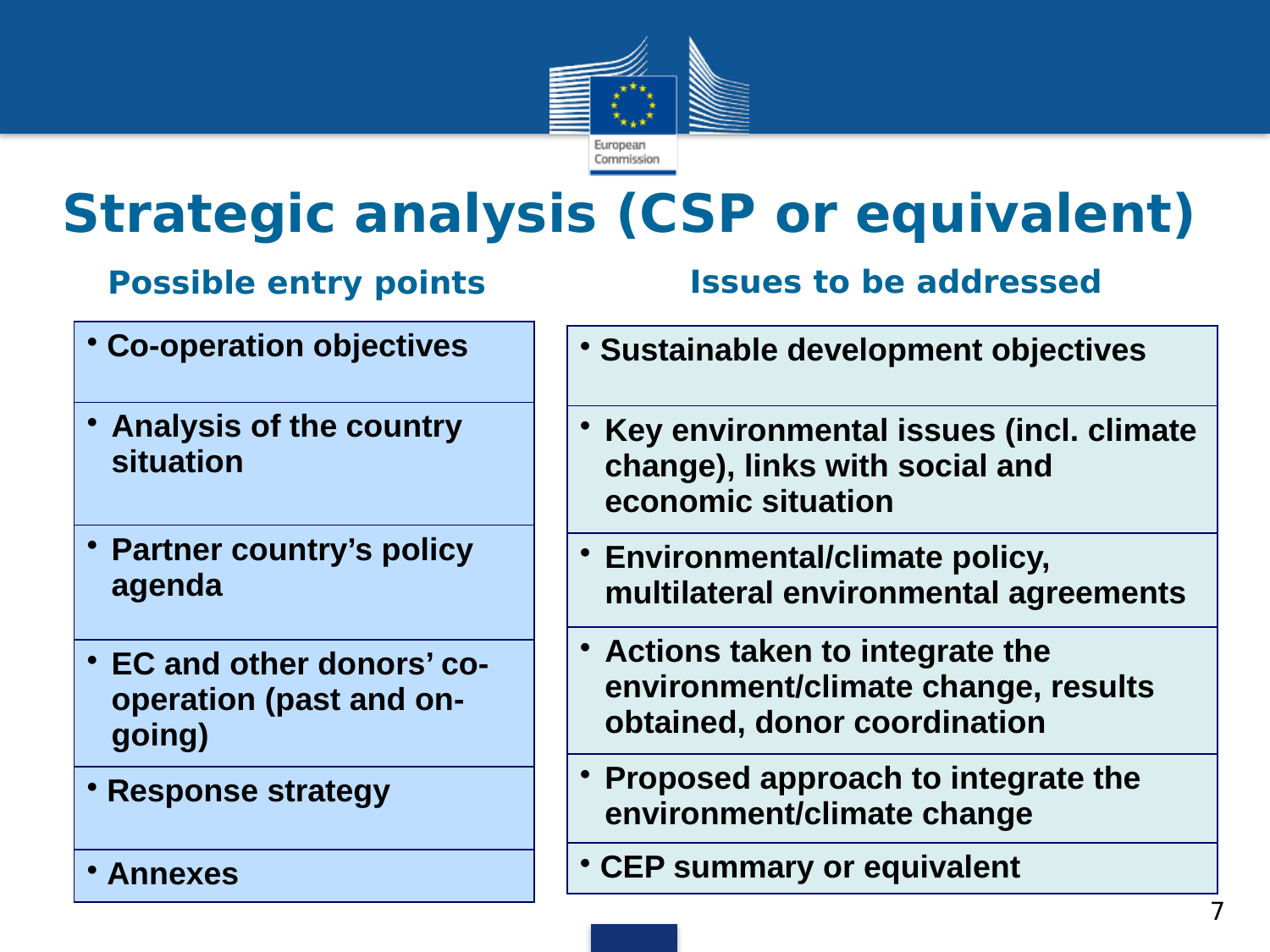

# Strategic analysis (CSP or equivalent)
Issues to be addressed
Possible entry points
| Co-operation objectives |
| --- |
| Analysis of the country situation |
| Partner country’s policy agenda |
| EC and other donors’ co-operation (past and on-going) |
| Response strategy |
| Annexes |
| Sustainable development objectives |
| --- |
| Key environmental issues (incl. climate change), links with social and economic situation |
| Environmental/climate policy, multilateral environmental agreements |
| Actions taken to integrate the environment/climate change, results obtained, donor coordination |
| Proposed approach to integrate the environment/climate change |
| CEP summary or equivalent |
7